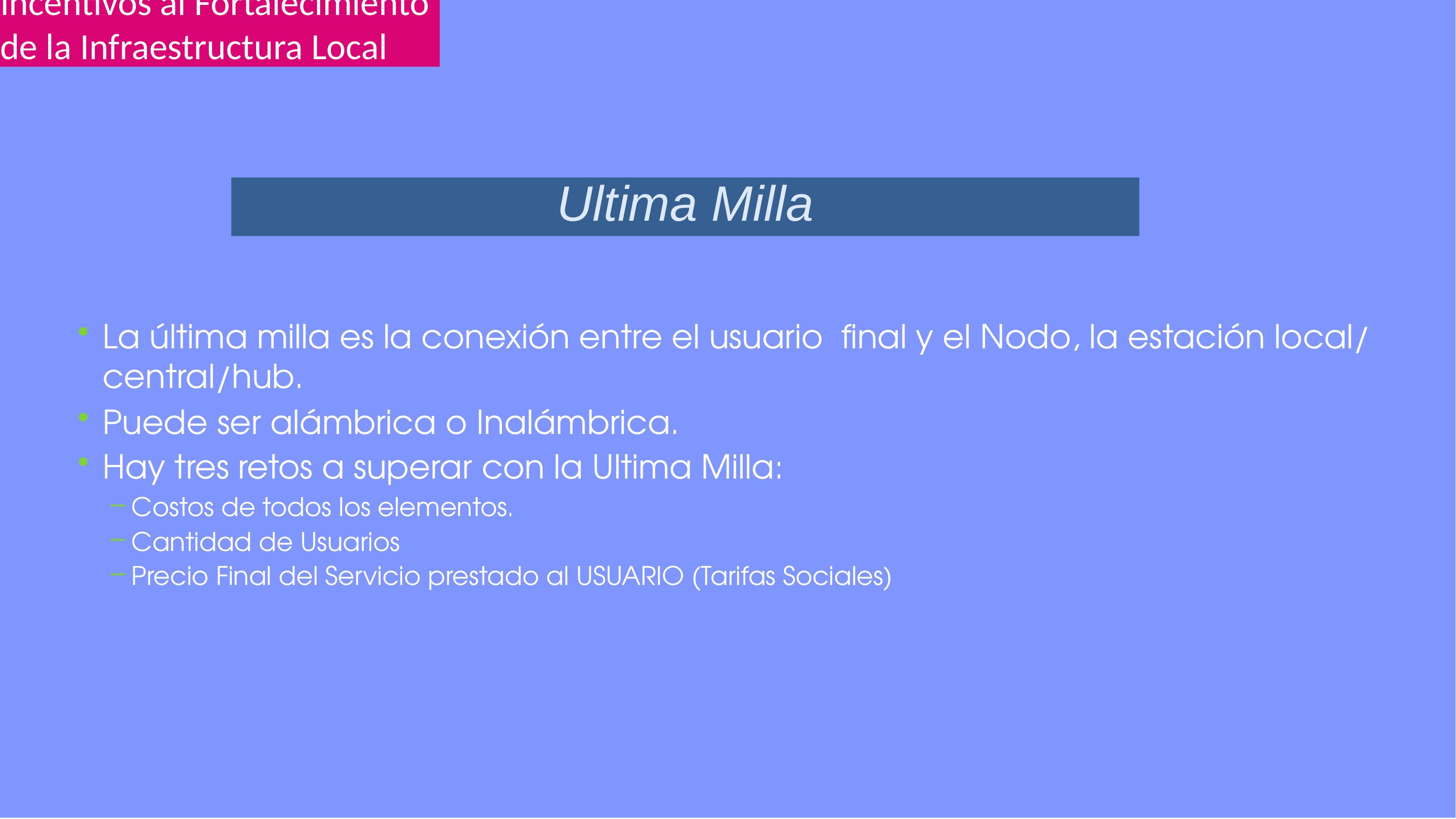

Incentivos al Fortalecimiento de la Infraestructura Local

Ultima Milla
La última milla es la conexión entre el usuario  final y el Nodo, la estación local/ central/hub.
Puede ser alámbrica o Inalámbrica.
Hay tres retos a superar con la Ultima Milla:
Costos de todos los elementos.
Cantidad de Usuarios
Precio Final del Servicio prestado al USUARIO (Tarifas Sociales)